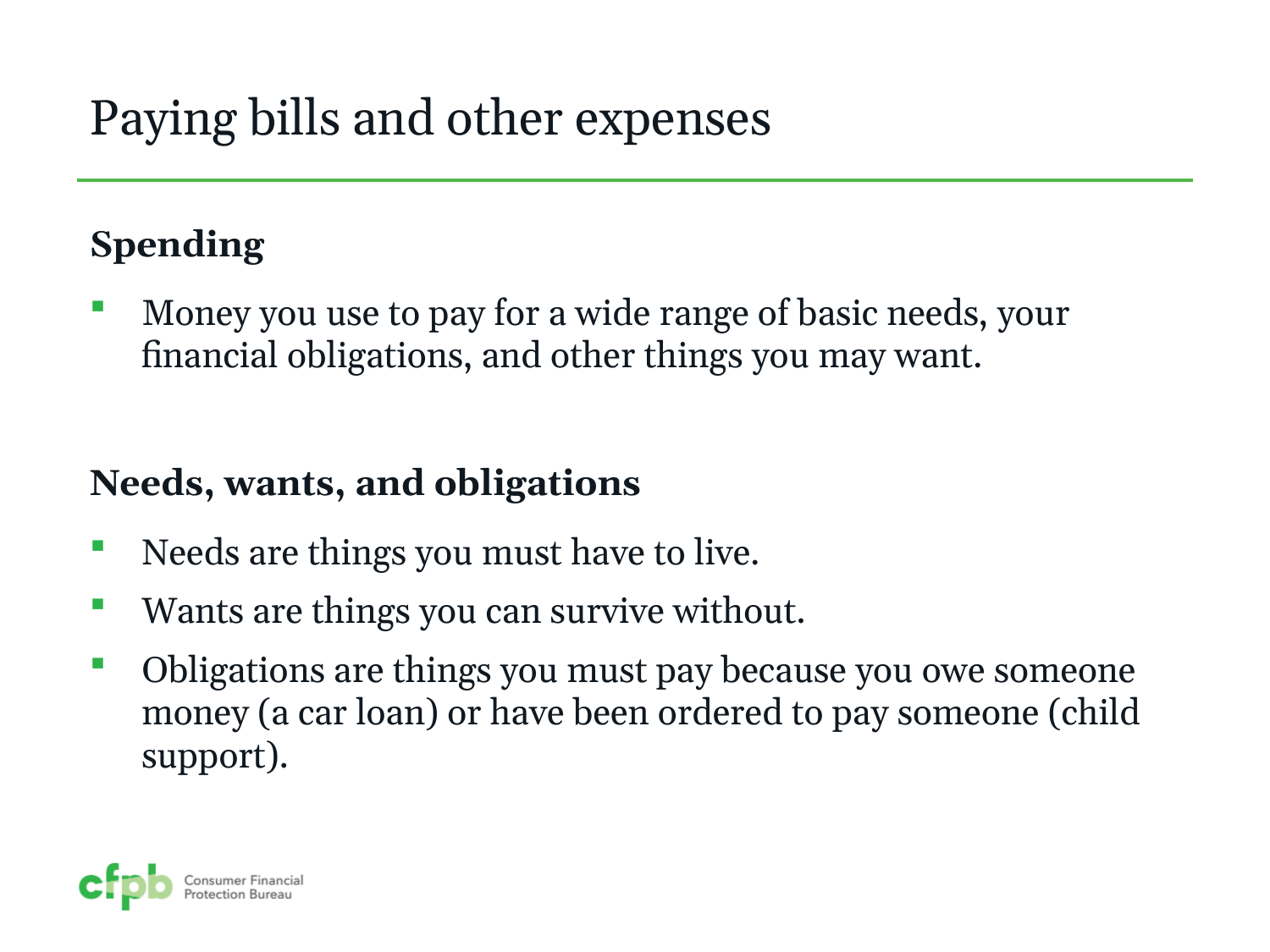

# Paying bills and other expenses
Spending
Money you use to pay for a wide range of basic needs, your financial obligations, and other things you may want.

Needs, wants, and obligations
Needs are things you must have to live.
Wants are things you can survive without.
Obligations are things you must pay because you owe someone money (a car loan) or have been ordered to pay someone (child support).